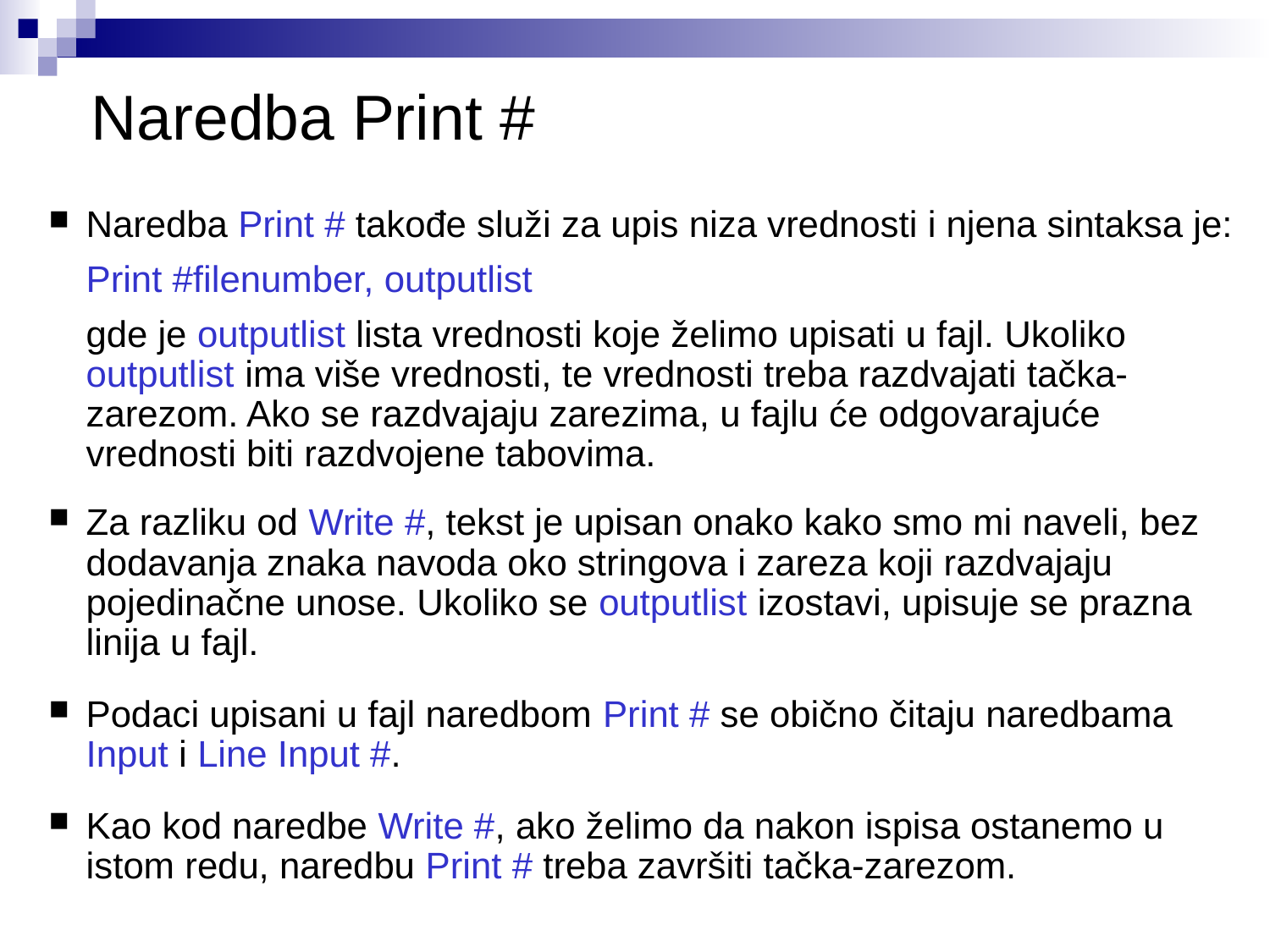

# Naredba Print #
Naredba Print # takođe služi za upis niza vrednosti i njena sintaksa je:
	Print #filenumber, outputlist
	gde je outputlist lista vrednosti koje želimo upisati u fajl. Ukoliko outputlist ima više vrednosti, te vrednosti treba razdvajati tačka-zarezom. Ako se razdvajaju zarezima, u fajlu će odgovarajuće vrednosti biti razdvojene tabovima.
Za razliku od Write #, tekst je upisan onako kako smo mi naveli, bez dodavanja znaka navoda oko stringova i zareza koji razdvajaju pojedinačne unose. Ukoliko se outputlist izostavi, upisuje se prazna linija u fajl.
Podaci upisani u fajl naredbom Print # se obično čitaju naredbama Input i Line Input #.
Kao kod naredbe Write #, ako želimo da nakon ispisa ostanemo u istom redu, naredbu Print # treba završiti tačka-zarezom.